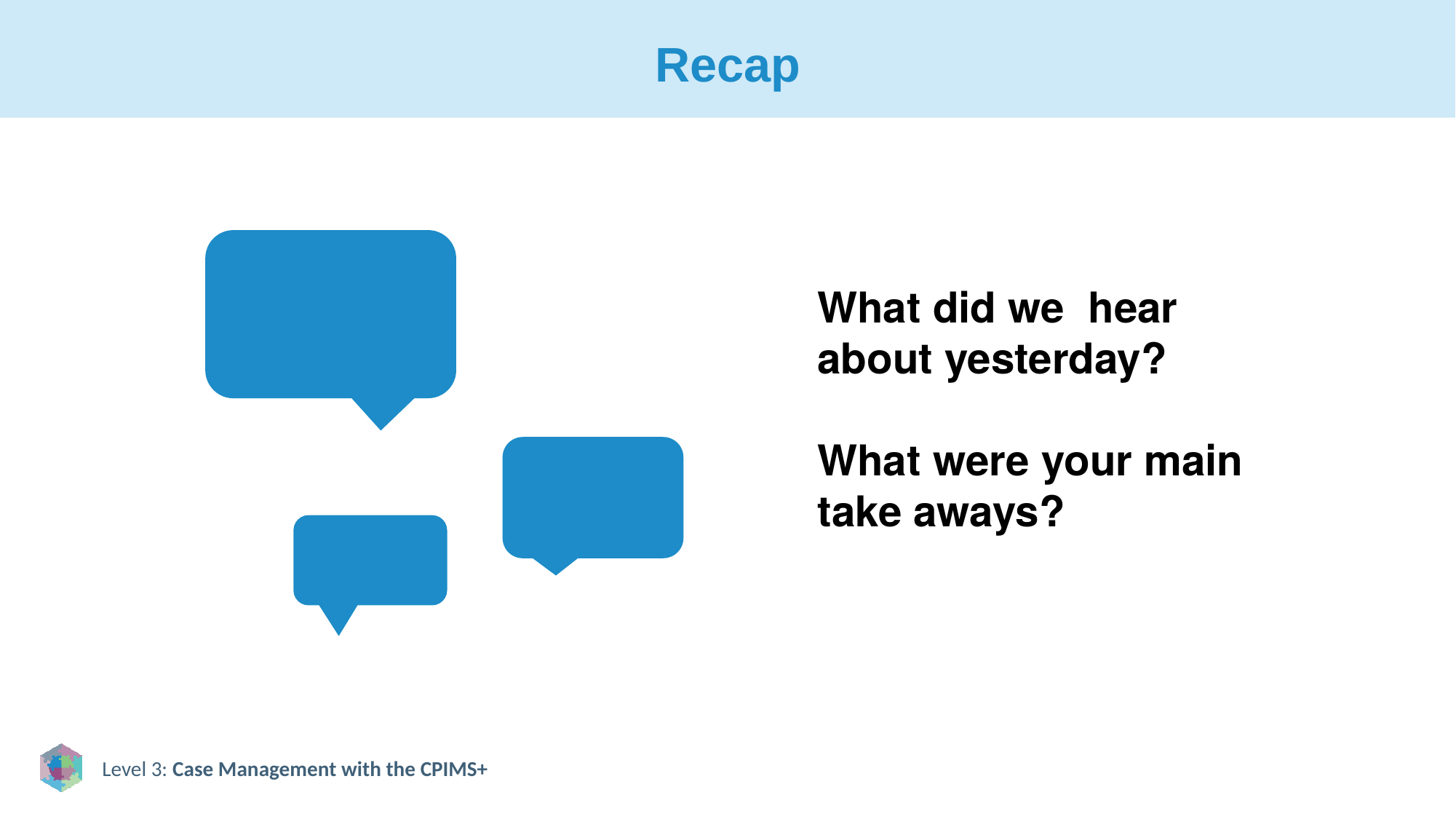

# Recap

What did we  hear about yesterday?

What were your main take aways?